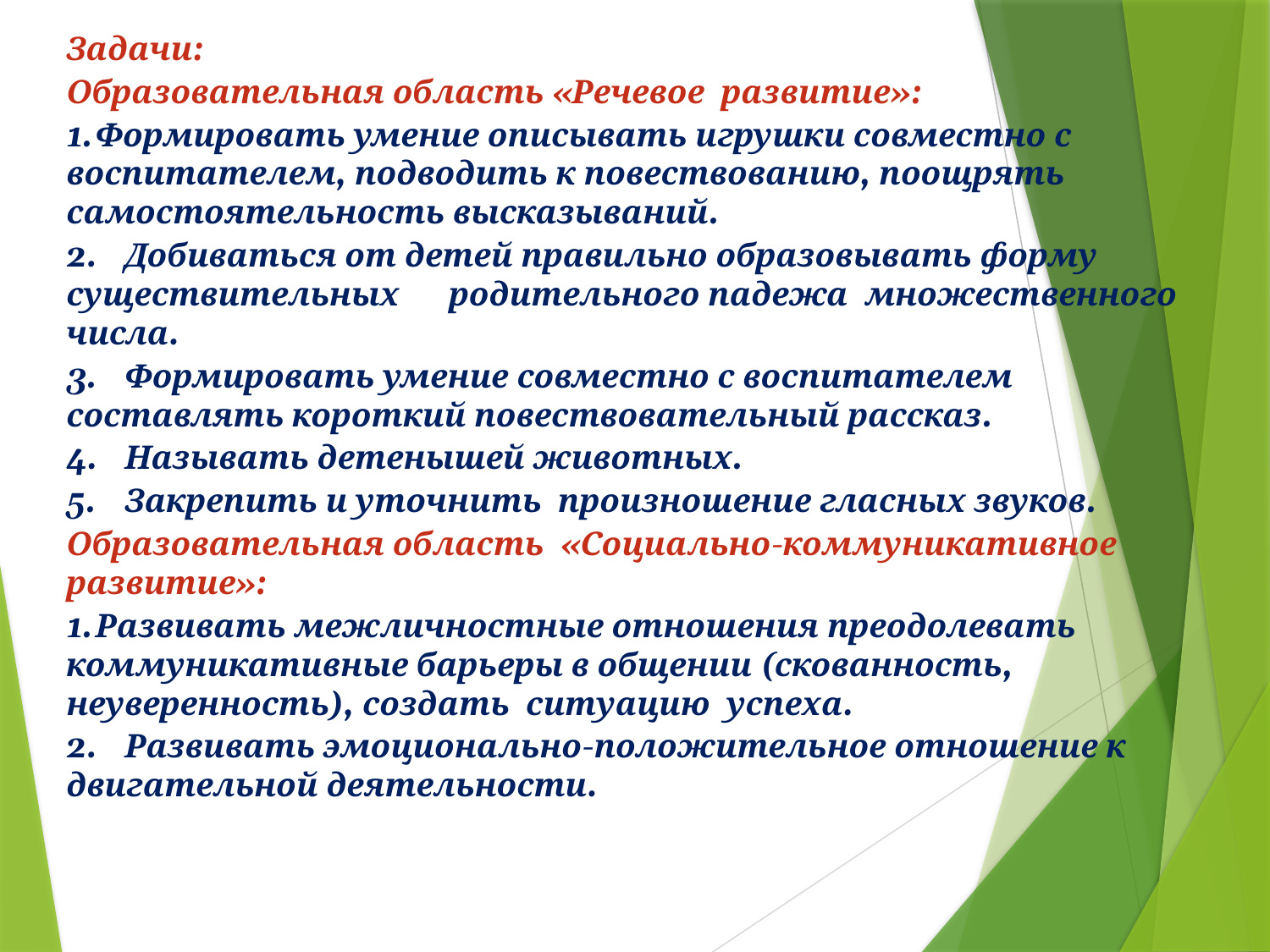

Задачи:
Образовательная область «Речевое  развитие»:
1.	Формировать умение описывать игрушки совместно с воспитателем, подводить к повествованию, поощрять самостоятельность высказываний.
2.	Добиваться от детей правильно образовывать форму существительных      родительного падежа  множественного числа.
3.	Формировать умение совместно с воспитателем  составлять короткий повествовательный рассказ.
4.	Называть детенышей животных.
5.	Закрепить и уточнить  произношение гласных звуков.
Образовательная область  «Социально-коммуникативное  развитие»:
1.	Развивать межличностные отношения преодолевать коммуникативные барьеры в общении (скованность, неуверенность), создать  ситуацию  успеха.
2.	Развивать эмоционально-положительное отношение к двигательной деятельности.

#